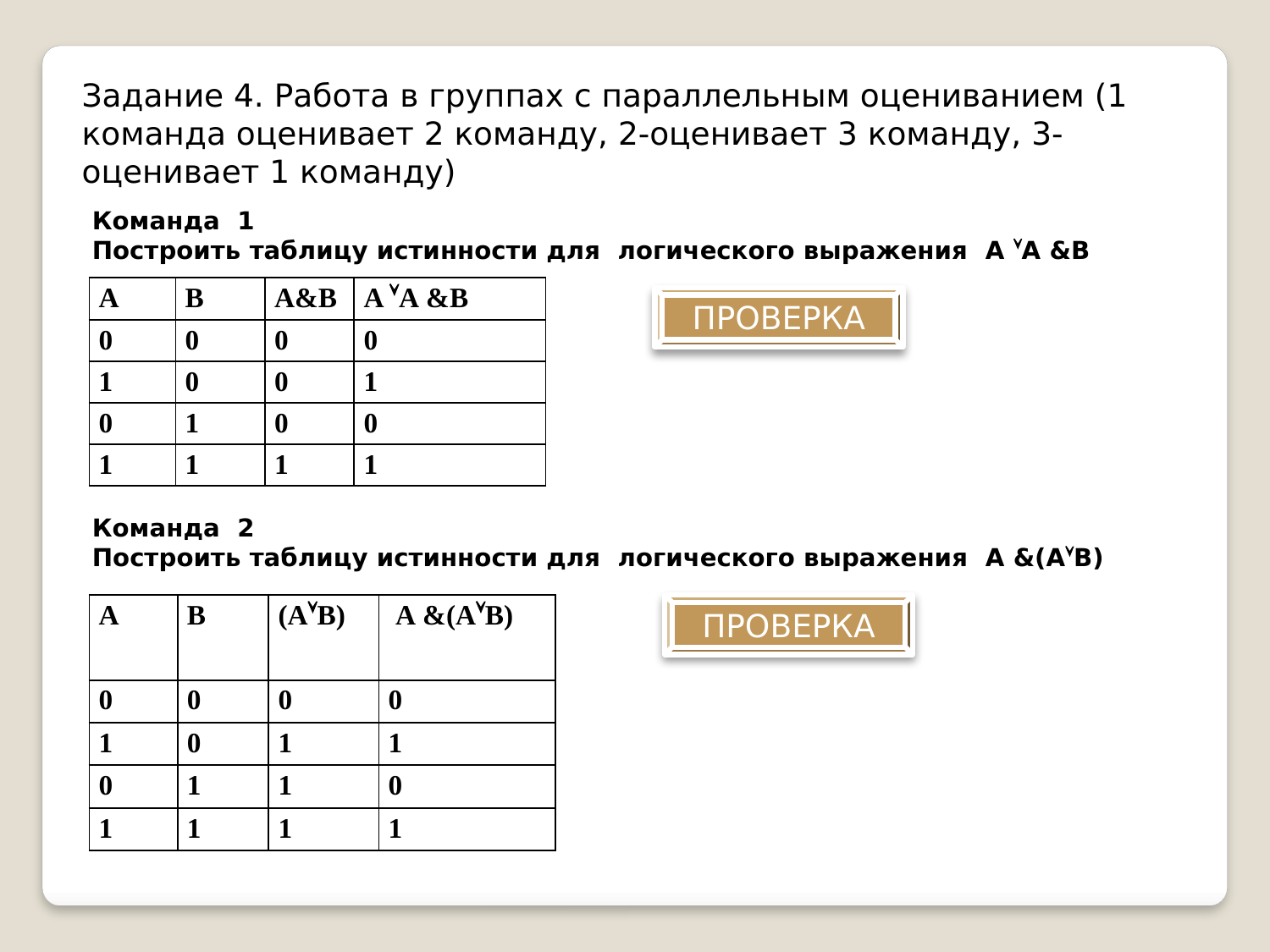

Задание 4. Работа в группах с параллельным оцениванием (1 команда оценивает 2 команду, 2-оценивает 3 команду, 3- оценивает 1 команду)
Команда  1
Построить таблицу истинности для  логического выражения  A ∨A &B
| A | B | A&B | A ∨A &B |
| --- | --- | --- | --- |
| 0 | 0 | 0 | 0 |
| 1 | 0 | 0 | 1 |
| 0 | 1 | 0 | 0 |
| 1 | 1 | 1 | 1 |
ПРОВЕРКА
Команда  2
Построить таблицу истинности для  логического выражения  A &(A∨B)
| A | B | (A∨B) | A &(A∨B) |
| --- | --- | --- | --- |
| 0 | 0 | 0 | 0 |
| 1 | 0 | 1 | 1 |
| 0 | 1 | 1 | 0 |
| 1 | 1 | 1 | 1 |
ПРОВЕРКА